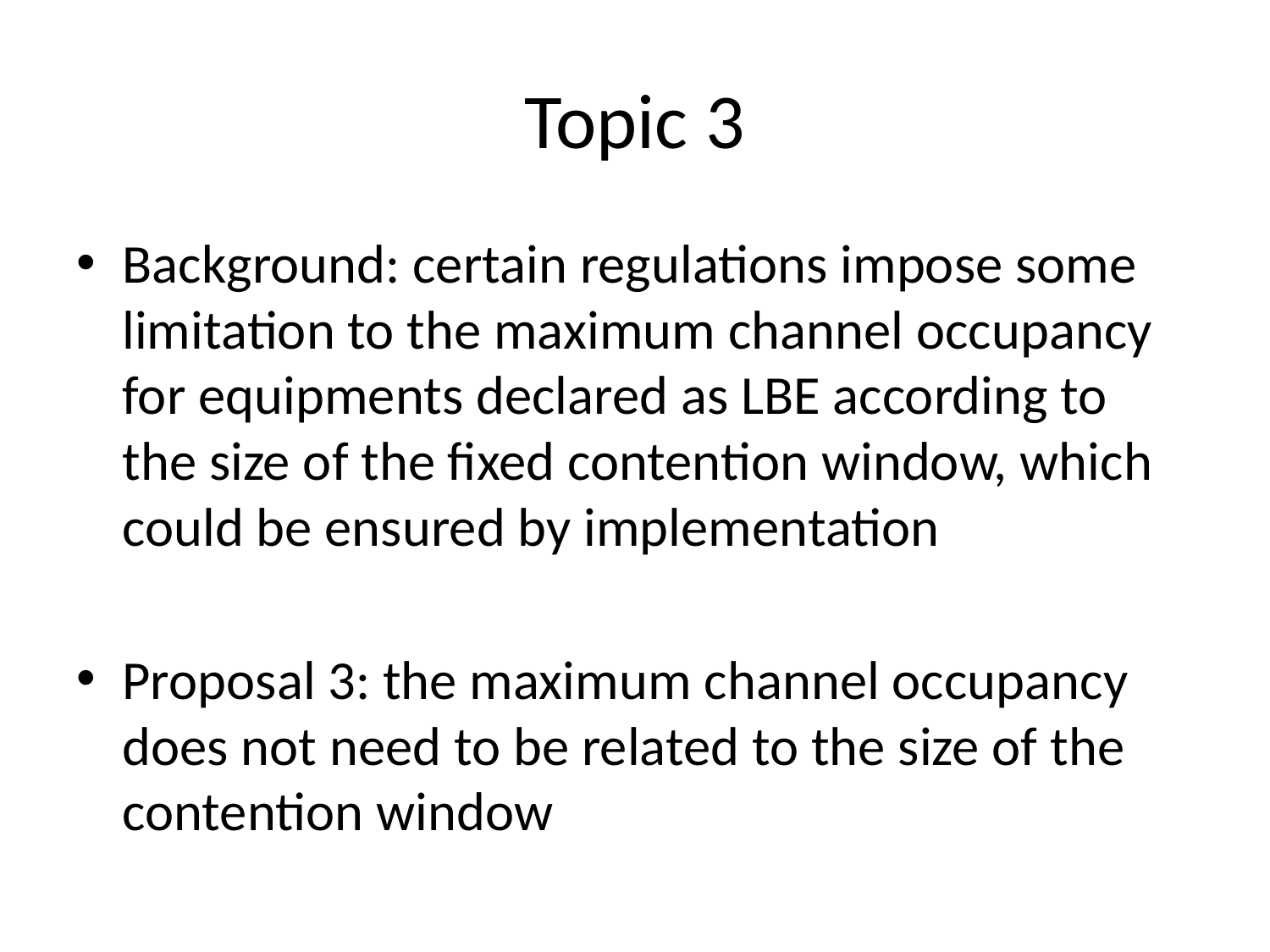

# Topic 3
Background: certain regulations impose some limitation to the maximum channel occupancy for equipments declared as LBE according to the size of the fixed contention window, which could be ensured by implementation

Proposal 3: the maximum channel occupancy does not need to be related to the size of the contention window